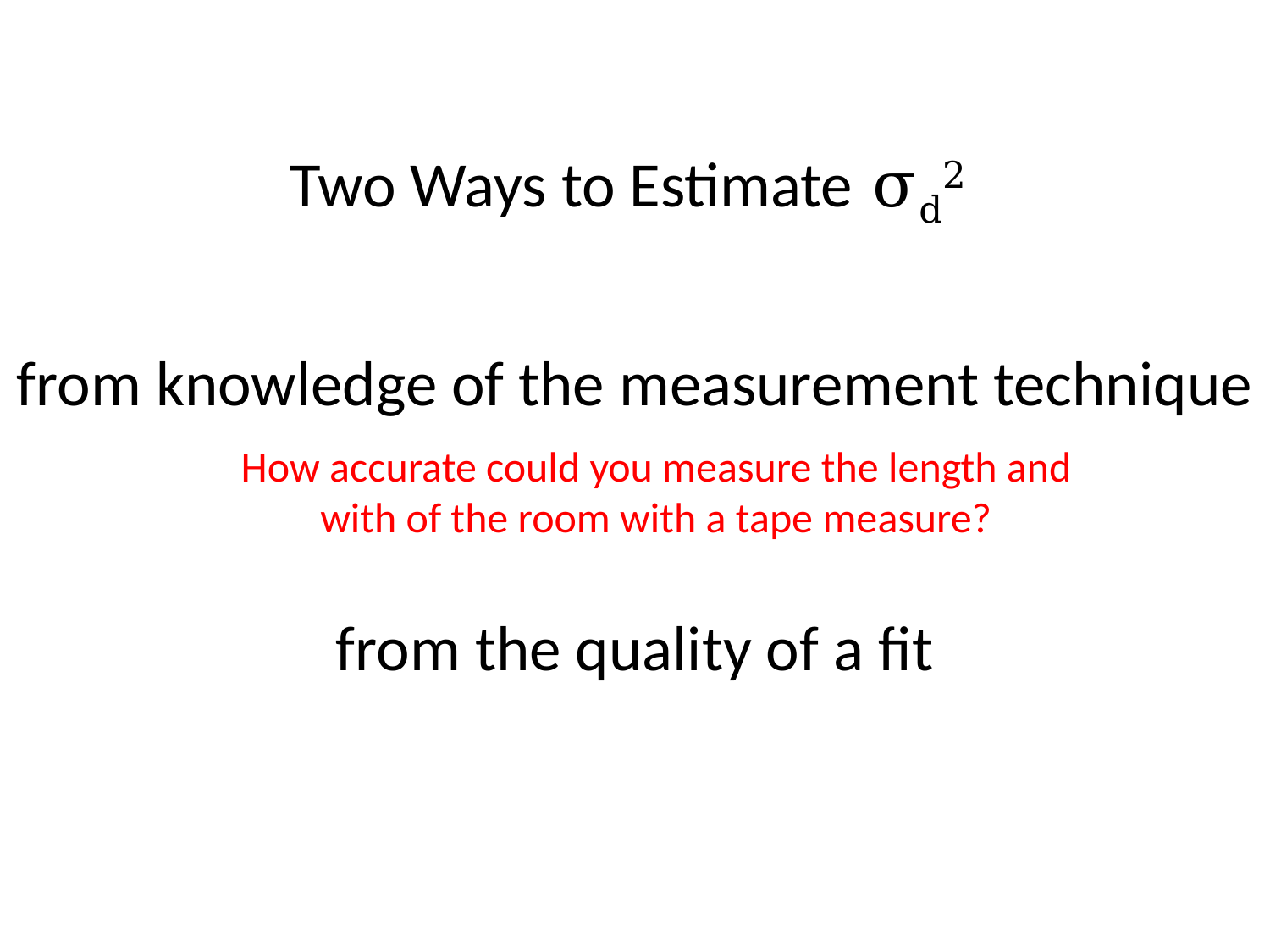

# Two Ways to Estimate σd2
from knowledge of the measurement technique
How accurate could you measure the length and with of the room with a tape measure?
from the quality of a fit